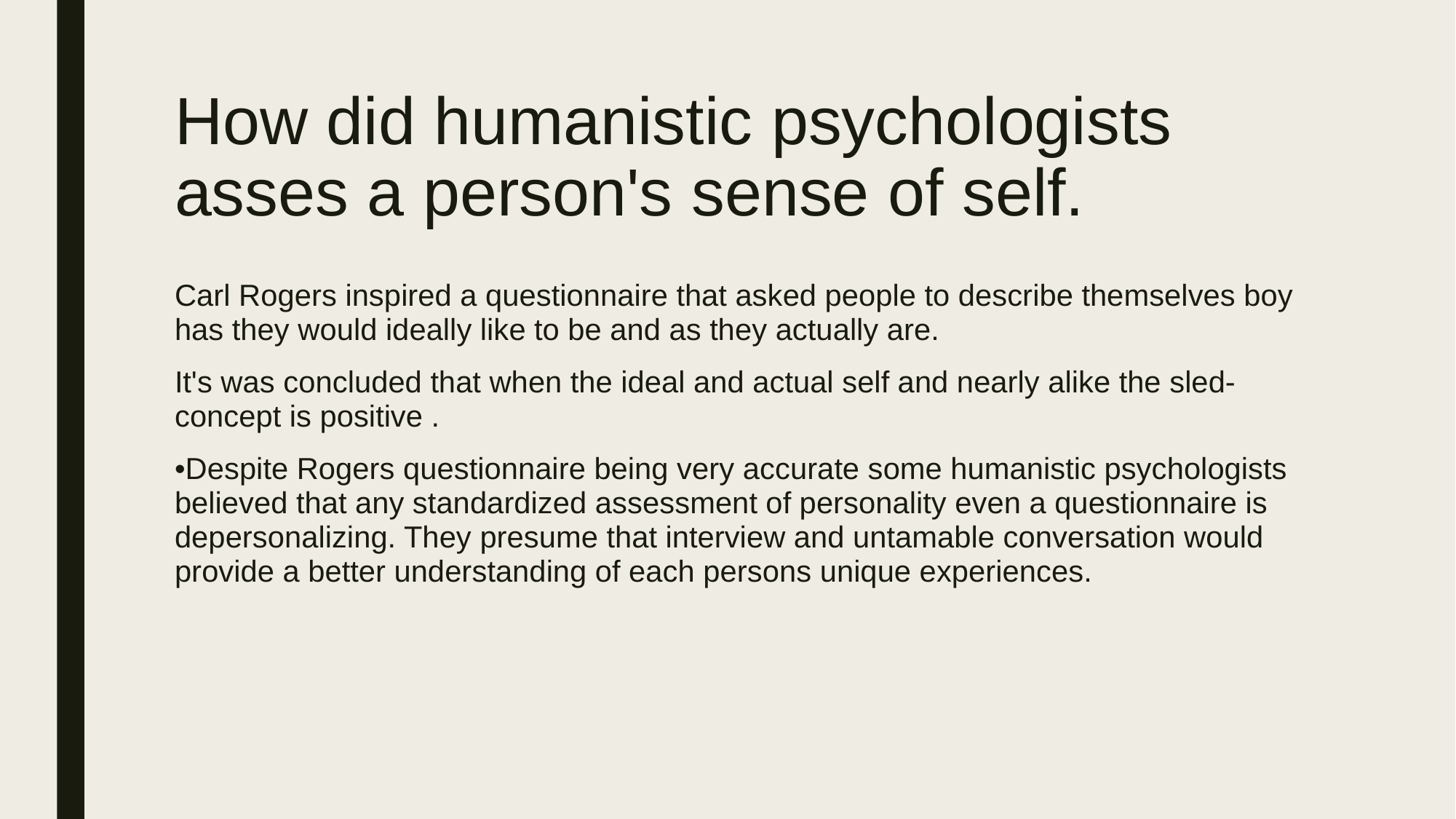

# How did humanistic psychologists asses a person's sense of self.

Carl Rogers inspired a questionnaire that asked people to describe themselves boy has they would ideally like to be and as they actually are.
It's was concluded that when the ideal and actual self and nearly alike the sled-concept is positive .
•Despite Rogers questionnaire being very accurate some humanistic psychologists believed that any standardized assessment of personality even a questionnaire is depersonalizing. They presume that interview and untamable conversation would provide a better understanding of each persons unique experiences.